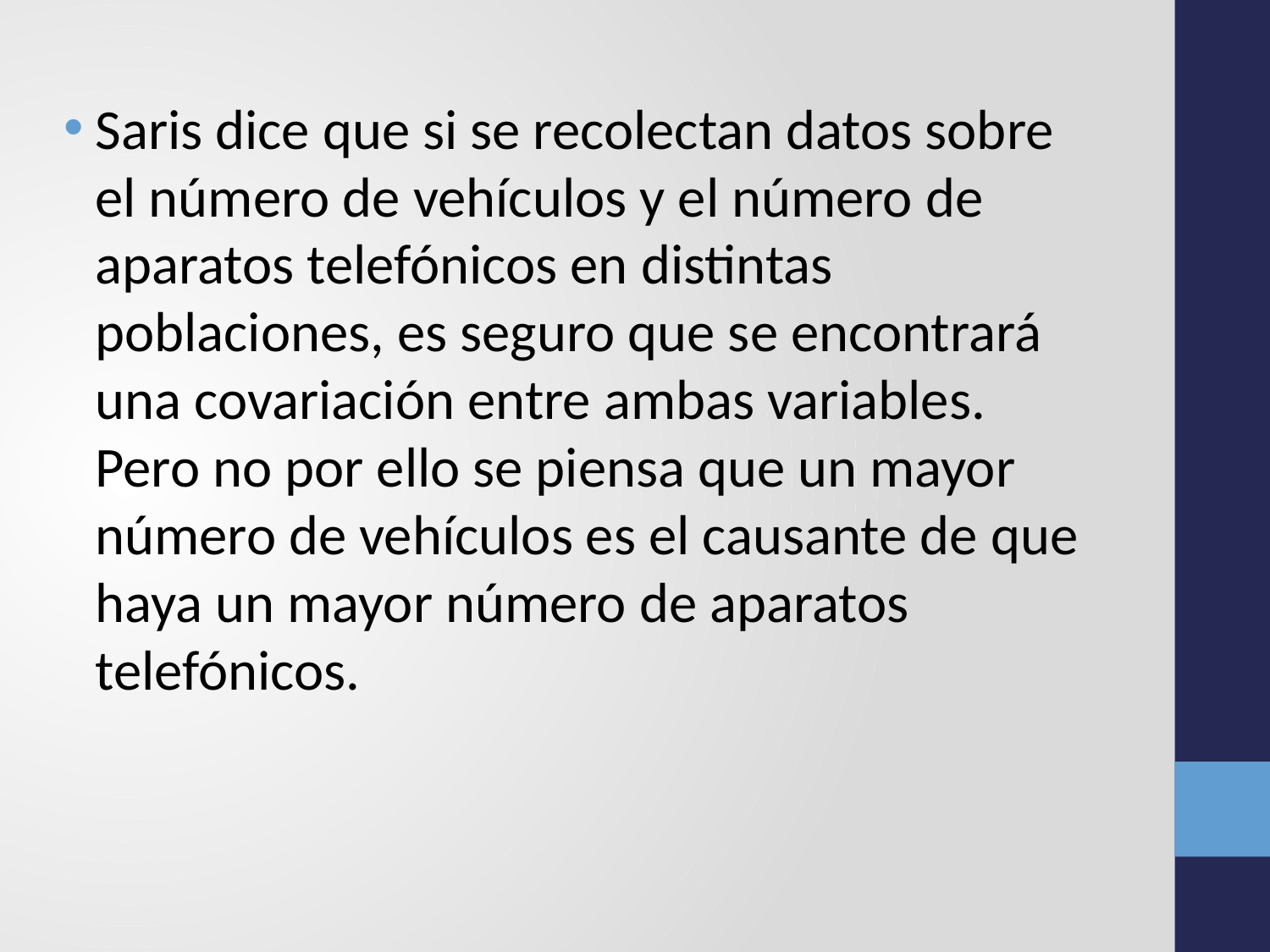

Saris dice que si se recolectan datos sobre el número de vehículos y el número de aparatos telefónicos en distintas poblaciones, es seguro que se encontrará una covariación entre ambas variables. Pero no por ello se piensa que un mayor número de vehículos es el causante de que haya un mayor número de aparatos telefónicos.